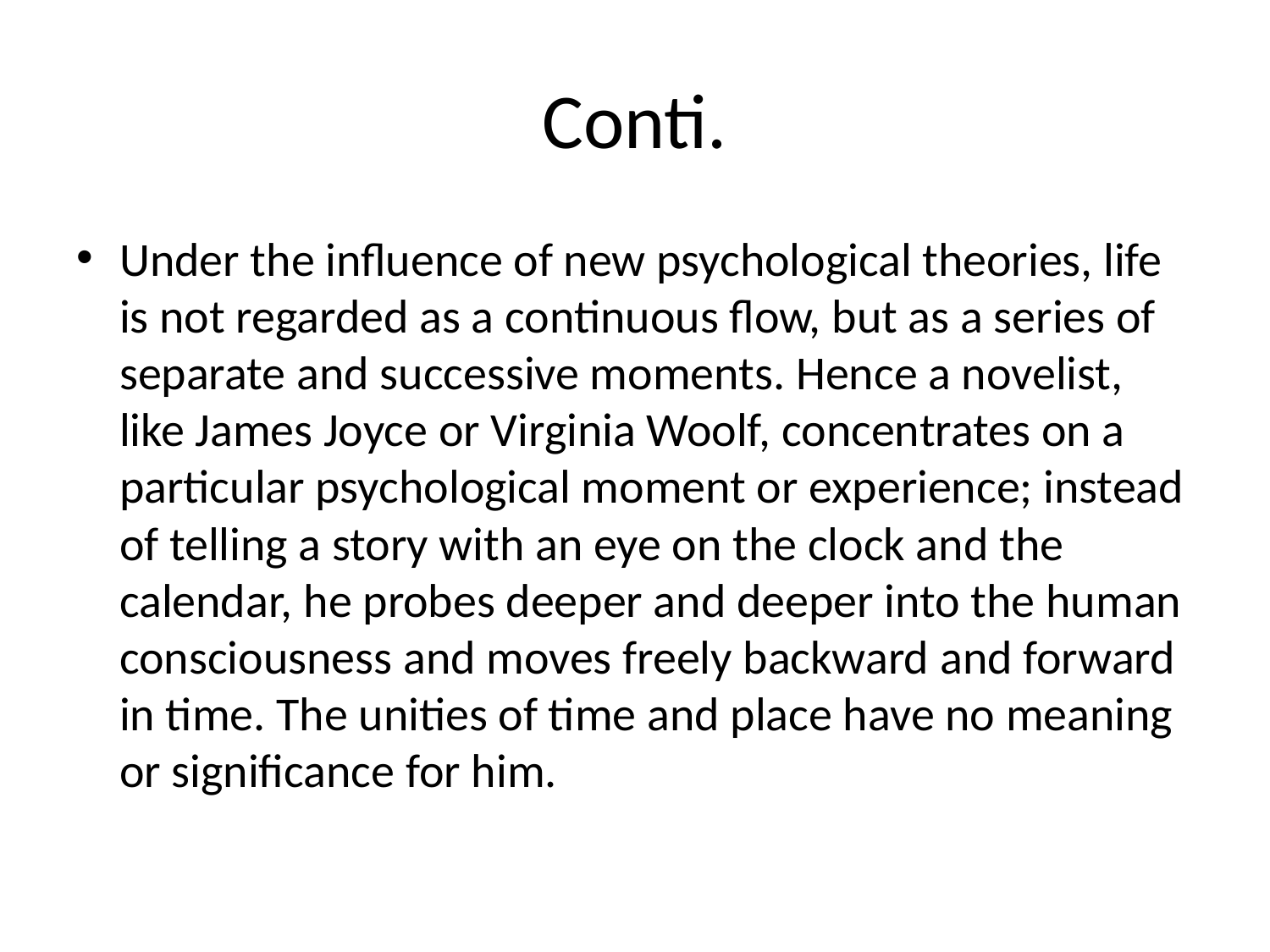

# Conti.
Under the influence of new psychological theories, life is not regarded as a continuous flow, but as a series of separate and successive moments. Hence a novelist, like James Joyce or Virginia Woolf, concentrates on a particular psychological moment or experience; instead of telling a story with an eye on the clock and the calendar, he probes deeper and deeper into the human consciousness and moves freely backward and forward in time. The unities of time and place have no meaning or significance for him.